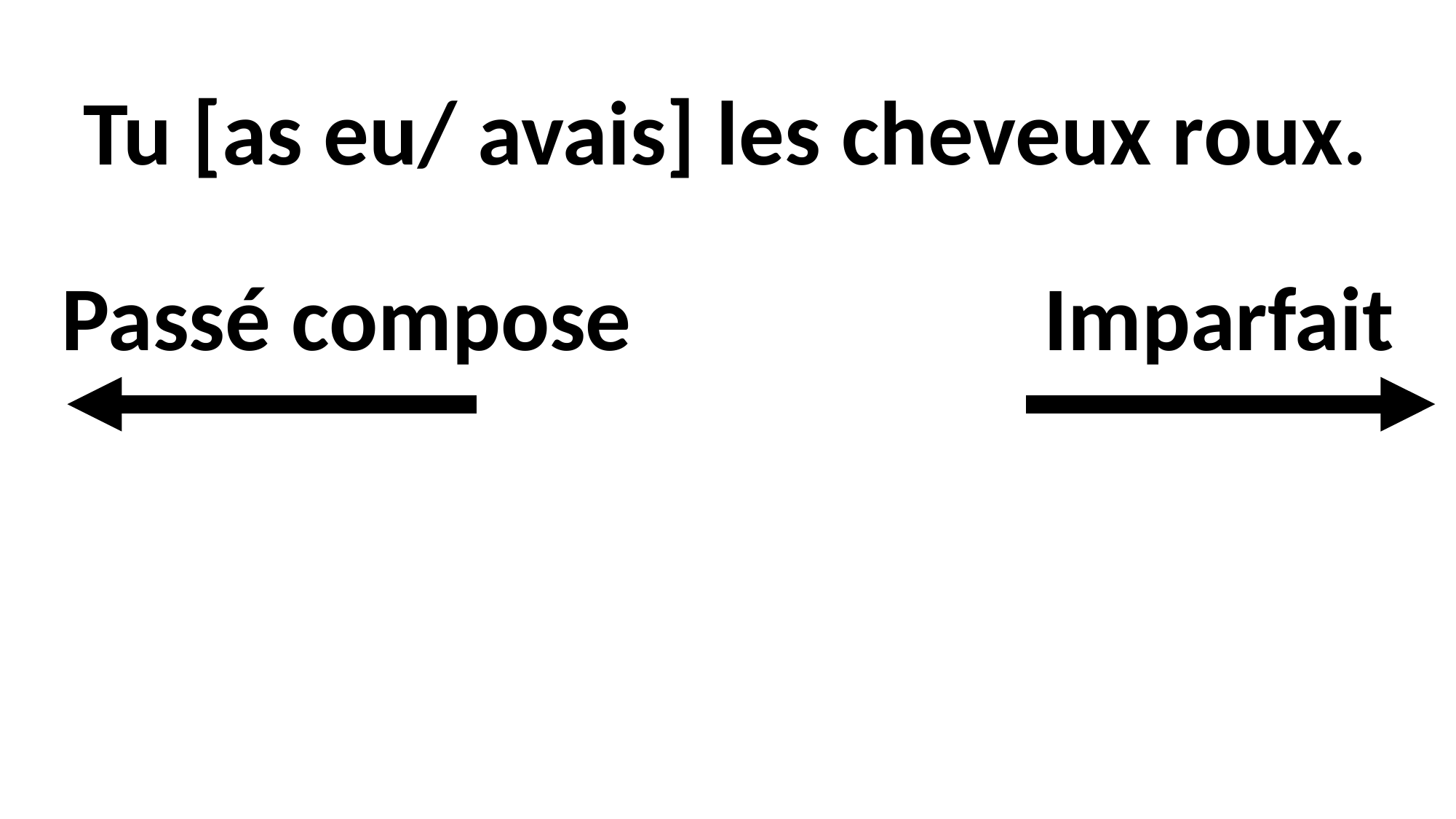

Tu [as eu/ avais] les cheveux roux.
Passé compose				Imparfait